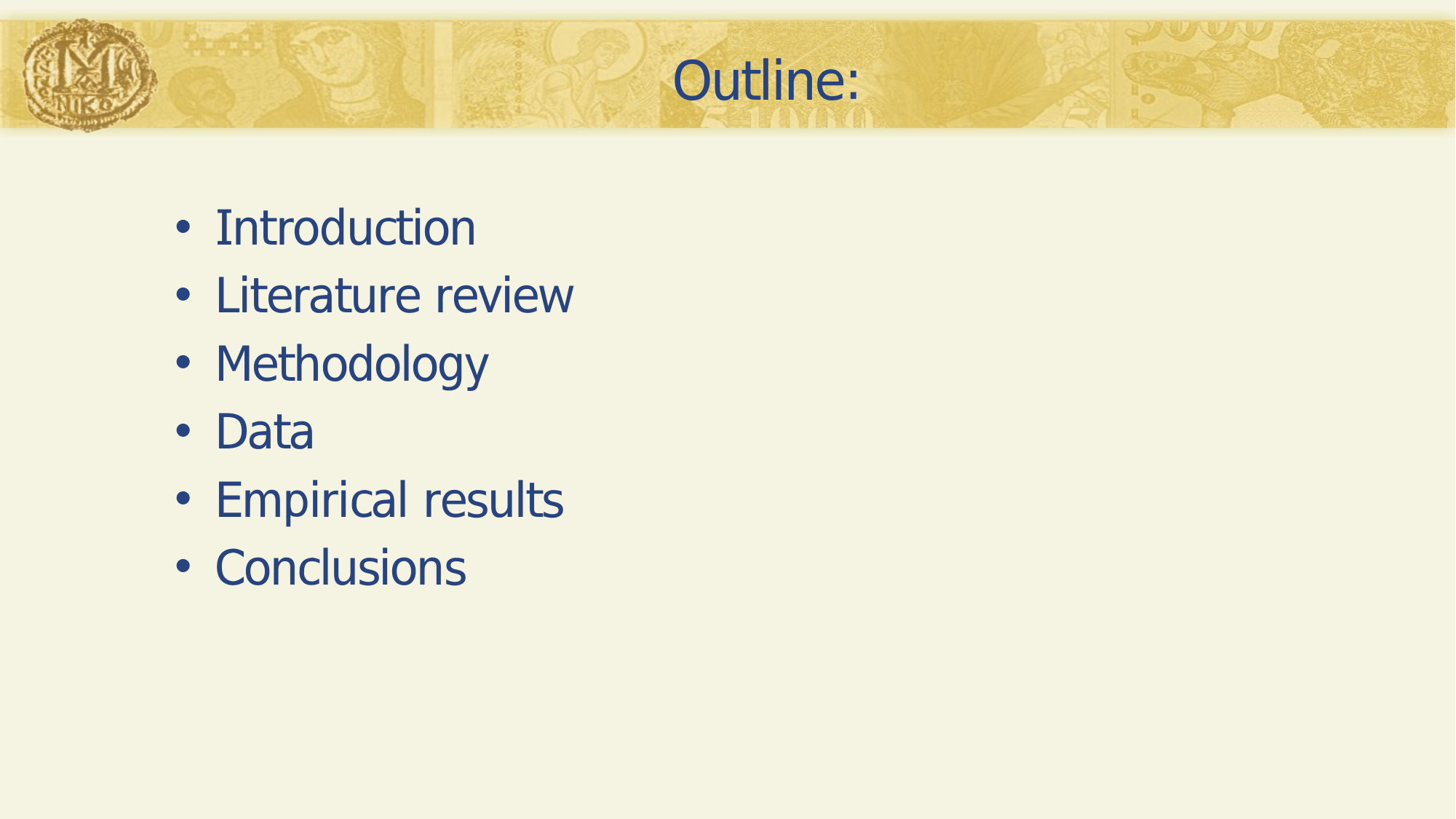

# Outline:
Introduction
Literature review
Methodology
Data
Empirical results
Conclusions